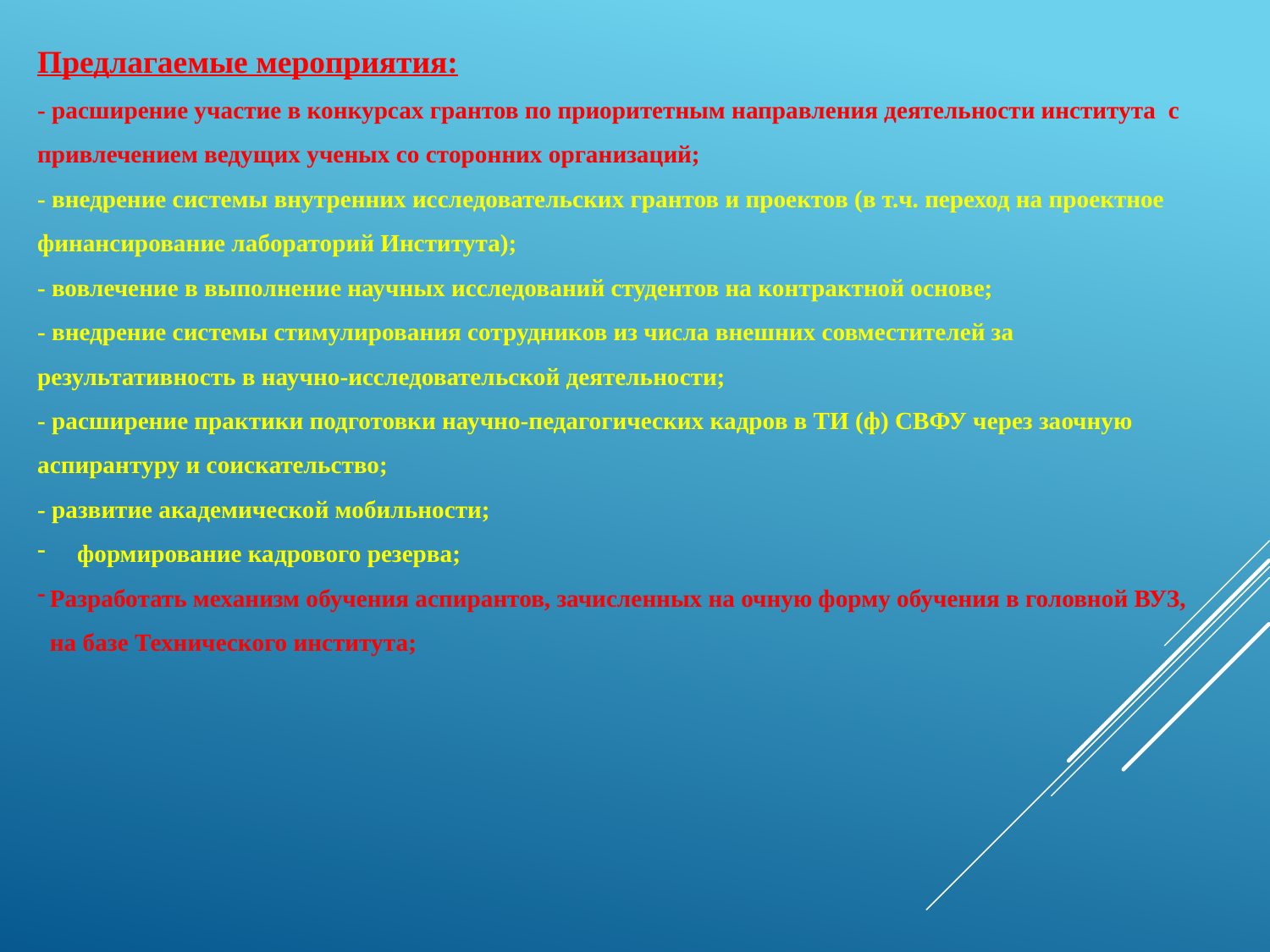

Предлагаемые мероприятия:
- расширение участие в конкурсах грантов по приоритетным направления деятельности института  с привлечением ведущих ученых со сторонних организаций;
- внедрение системы внутренних исследовательских грантов и проектов (в т.ч. переход на проектное финансирование лабораторий Института);
- вовлечение в выполнение научных исследований студентов на контрактной основе;
- внедрение системы стимулирования сотрудников из числа внешних совместителей за результативность в научно-исследовательской деятельности;
- расширение практики подготовки научно-педагогических кадров в ТИ (ф) СВФУ через заочную аспирантуру и соискательство;
- развитие академической мобильности;
формирование кадрового резерва;
Разработать механизм обучения аспирантов, зачисленных на очную форму обучения в головной ВУЗ, на базе Технического института;